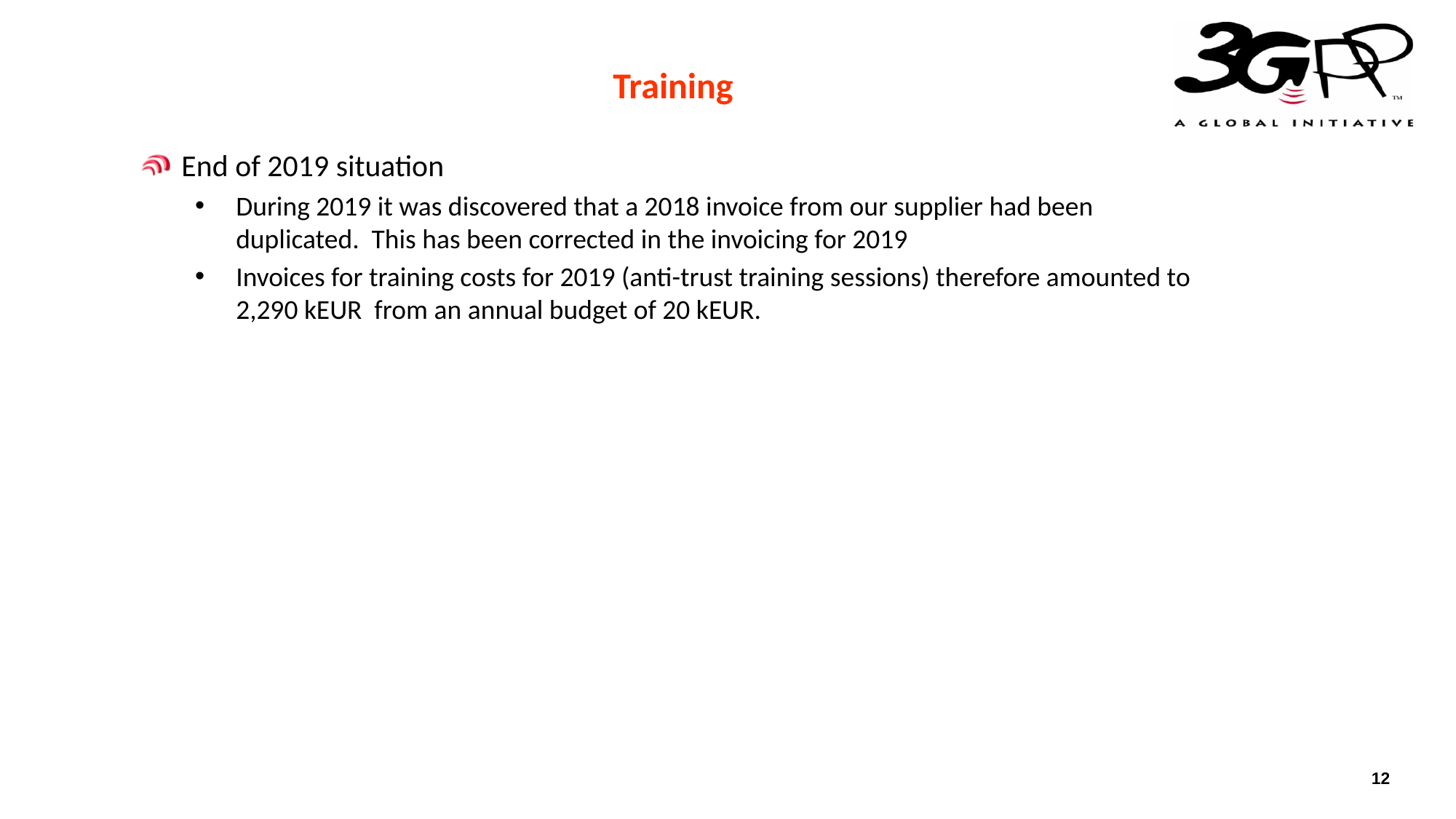

# Training
End of 2019 situation
During 2019 it was discovered that a 2018 invoice from our supplier had been duplicated.  This has been corrected in the invoicing for 2019
Invoices for training costs for 2019 (anti-trust training sessions) therefore amounted to 2,290 kEUR  from an annual budget of 20 kEUR.

12